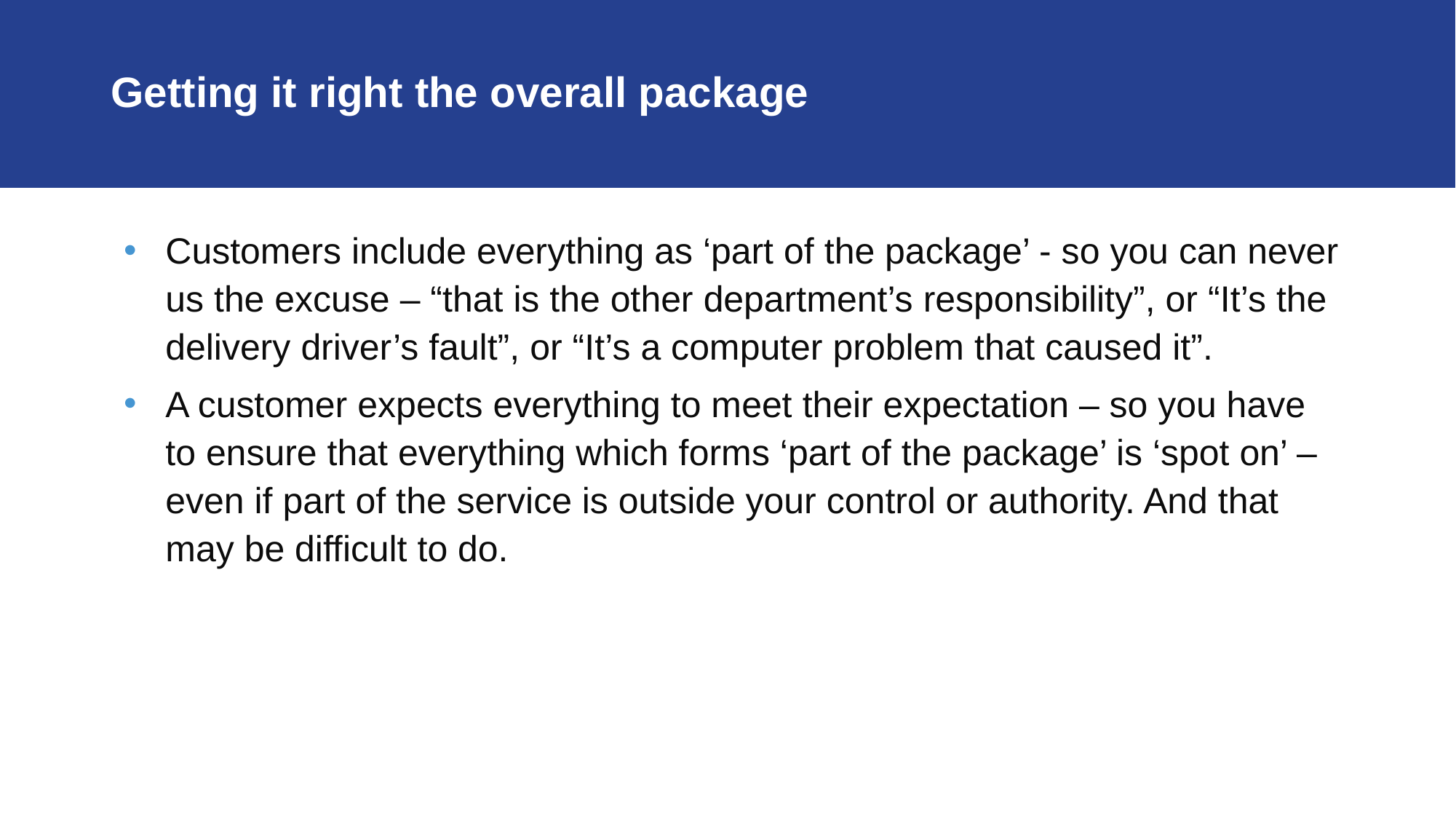

# Getting it right the overall package
Customers include everything as ‘part of the package’ - so you can never us the excuse – “that is the other department’s responsibility”, or “It’s the delivery driver’s fault”, or “It’s a computer problem that caused it”.
A customer expects everything to meet their expectation – so you have to ensure that everything which forms ‘part of the package’ is ‘spot on’ – even if part of the service is outside your control or authority. And that may be difficult to do.